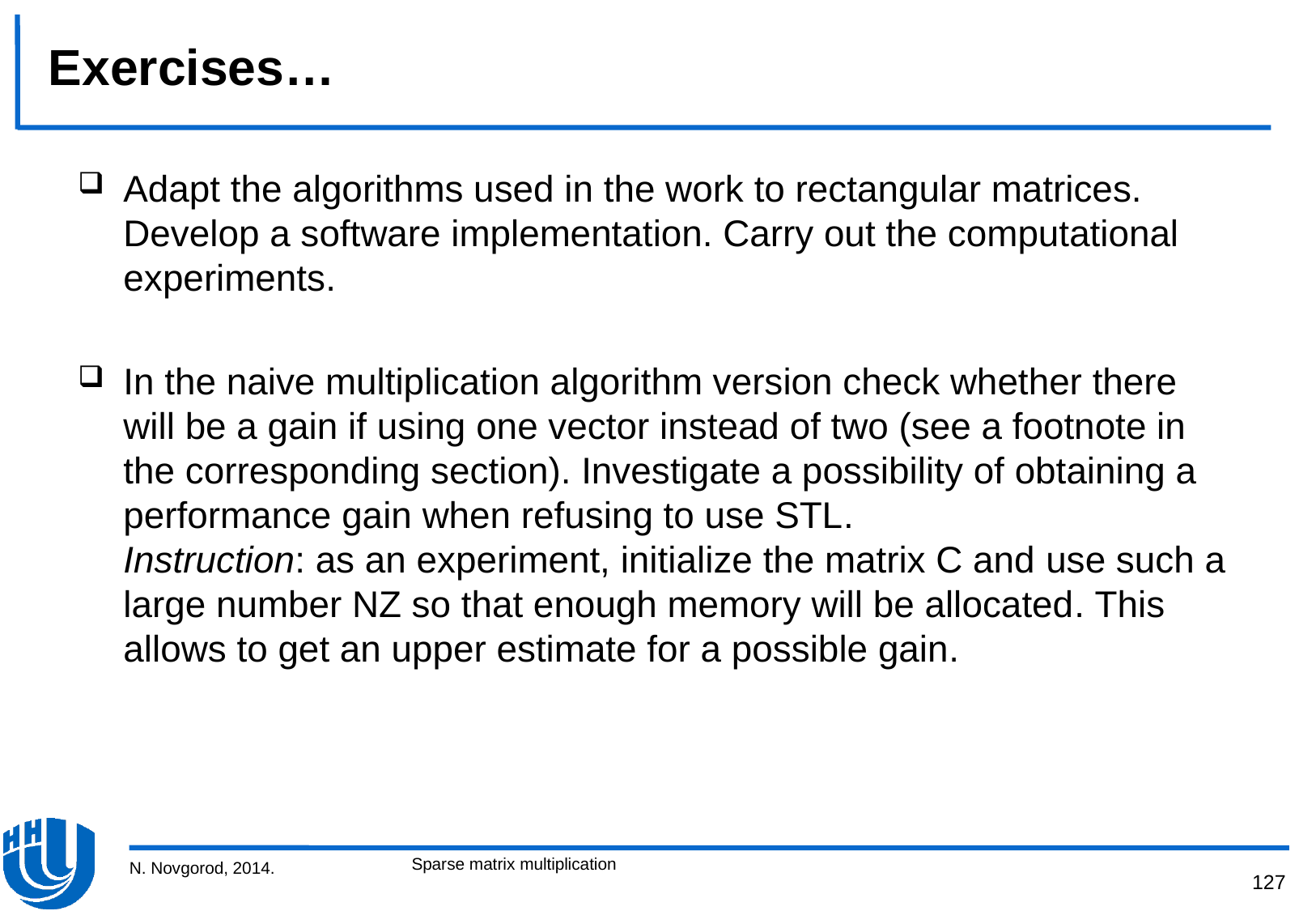

# Exercises…
Adapt the algorithms used in the work to rectangular matrices. Develop a software implementation. Carry out the computational experiments.

In the naive multiplication algorithm version check whether there will be a gain if using one vector instead of two (see a footnote in the corresponding section). Investigate a possibility of obtaining a performance gain when refusing to use STL.
Instruction: as an experiment, initialize the matrix C and use such a large number NZ so that enough memory will be allocated. This allows to get an upper estimate for a possible gain.
Sparse matrix multiplication
N. Novgorod, 2014.
127